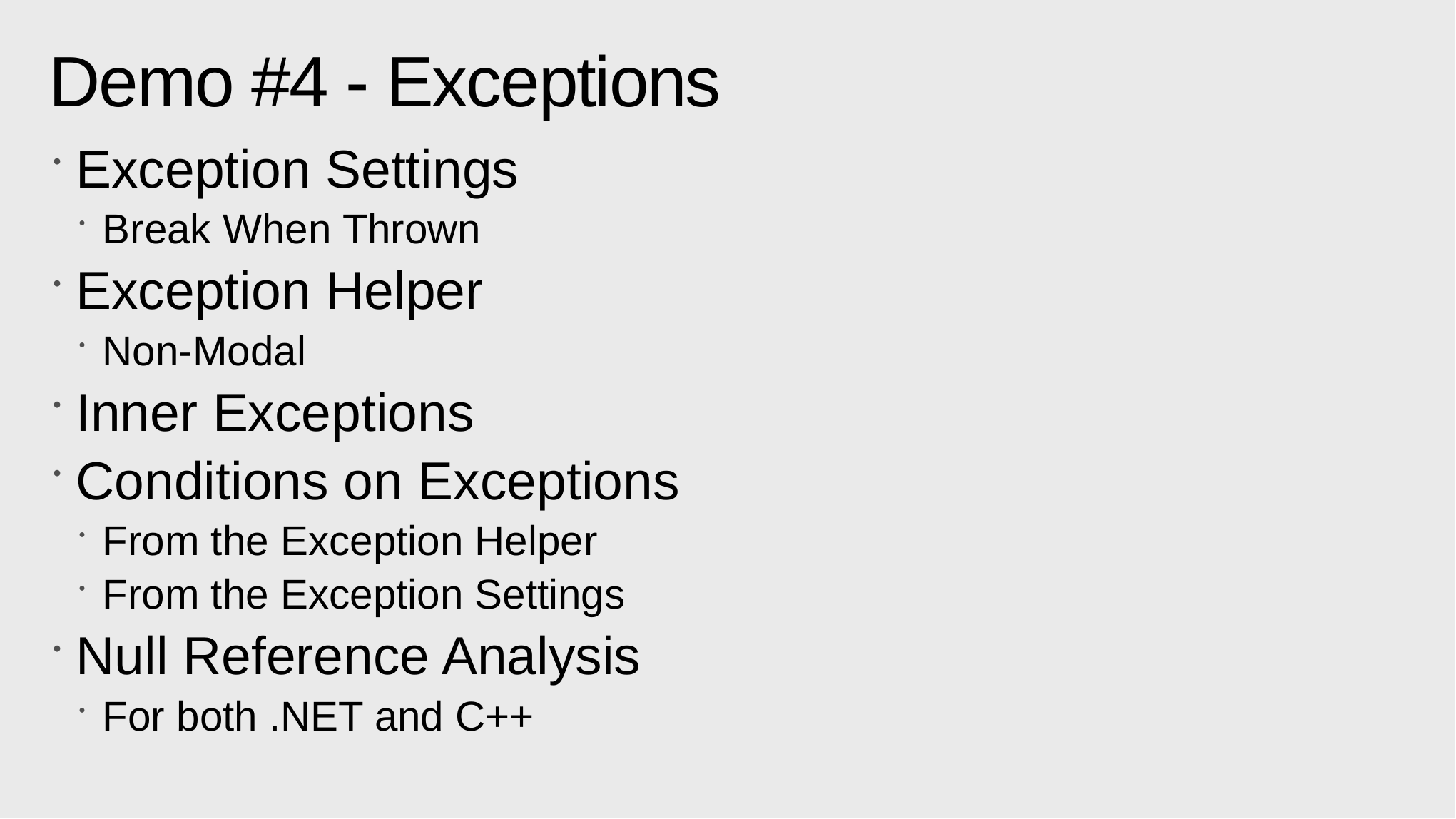

# Demo #4 - Exceptions
Exception Settings
Break When Thrown
Exception Helper
Non-Modal
Inner Exceptions
Conditions on Exceptions
From the Exception Helper
From the Exception Settings
Null Reference Analysis
For both .NET and C++